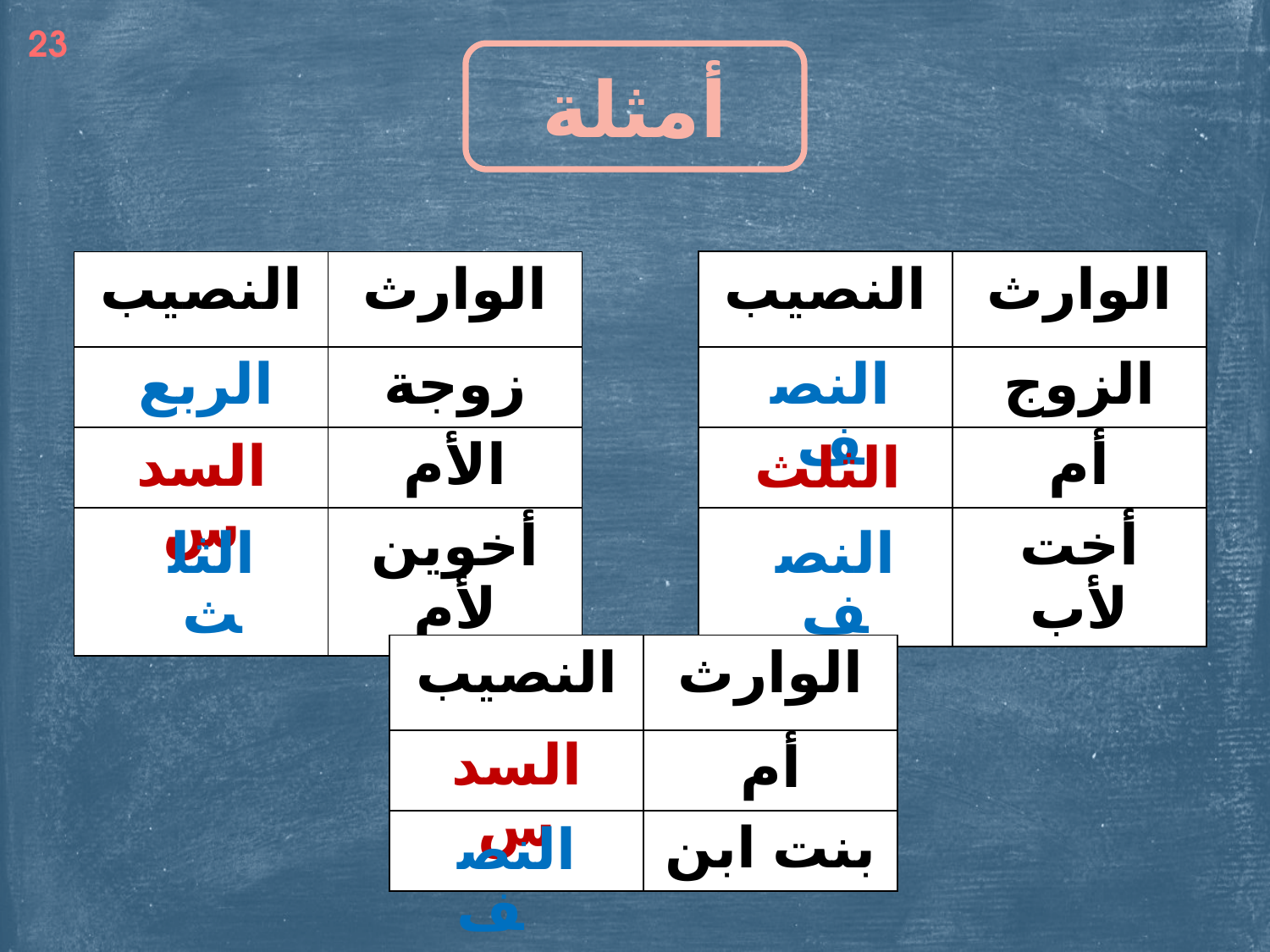

23
أمثلة
| النصيب | الوارث |
| --- | --- |
|  | الزوج |
|  | أم |
|  | أخت لأب |
| النصيب | الوارث |
| --- | --- |
|  | زوجة |
|  | الأم |
|  | أخوين لأم |
الربع
النصف
السدس
الثلث
الثلث
النصف
| النصيب | الوارث |
| --- | --- |
|  | أم |
|  | بنت ابن |
السدس
النصف